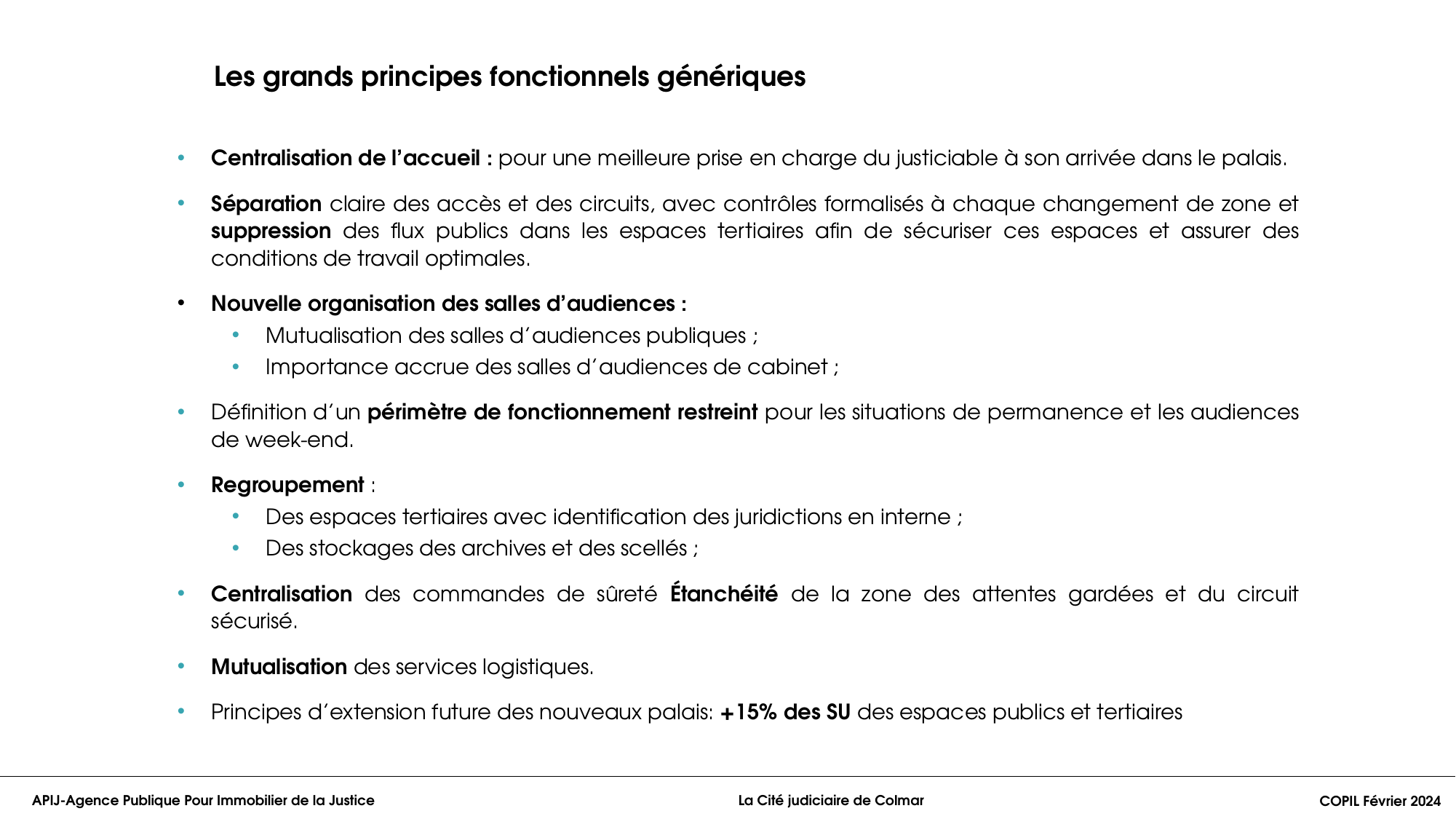

Les grands principes fonctionnels génériques
Centralisation de l’accueil : pour une meilleure prise en charge du justiciable à son arrivée dans le palais.
Séparation claire des accès et des circuits, avec contrôles formalisés à chaque changement de zone et suppression des flux publics dans les espaces tertiaires afin de sécuriser ces espaces et assurer des conditions de travail optimales.
Nouvelle organisation des salles d’audiences :
Mutualisation des salles d’audiences publiques ;
Importance accrue des salles d’audiences de cabinet ;
Définition d’un périmètre de fonctionnement restreint pour les situations de permanence et les audiences de week-end.
Regroupement :
Des espaces tertiaires avec identification des juridictions en interne ;
Des stockages des archives et des scellés ;
Centralisation des commandes de sûreté Étanchéité de la zone des attentes gardées et du circuit sécurisé.
Mutualisation des services logistiques.
Principes d’extension future des nouveaux palais: +15% des SU des espaces publics et tertiaires
APIJ-Agence Publique Pour Immobilier de la Justice
La Cité judiciaire de Colmar
COPIL Février 2024